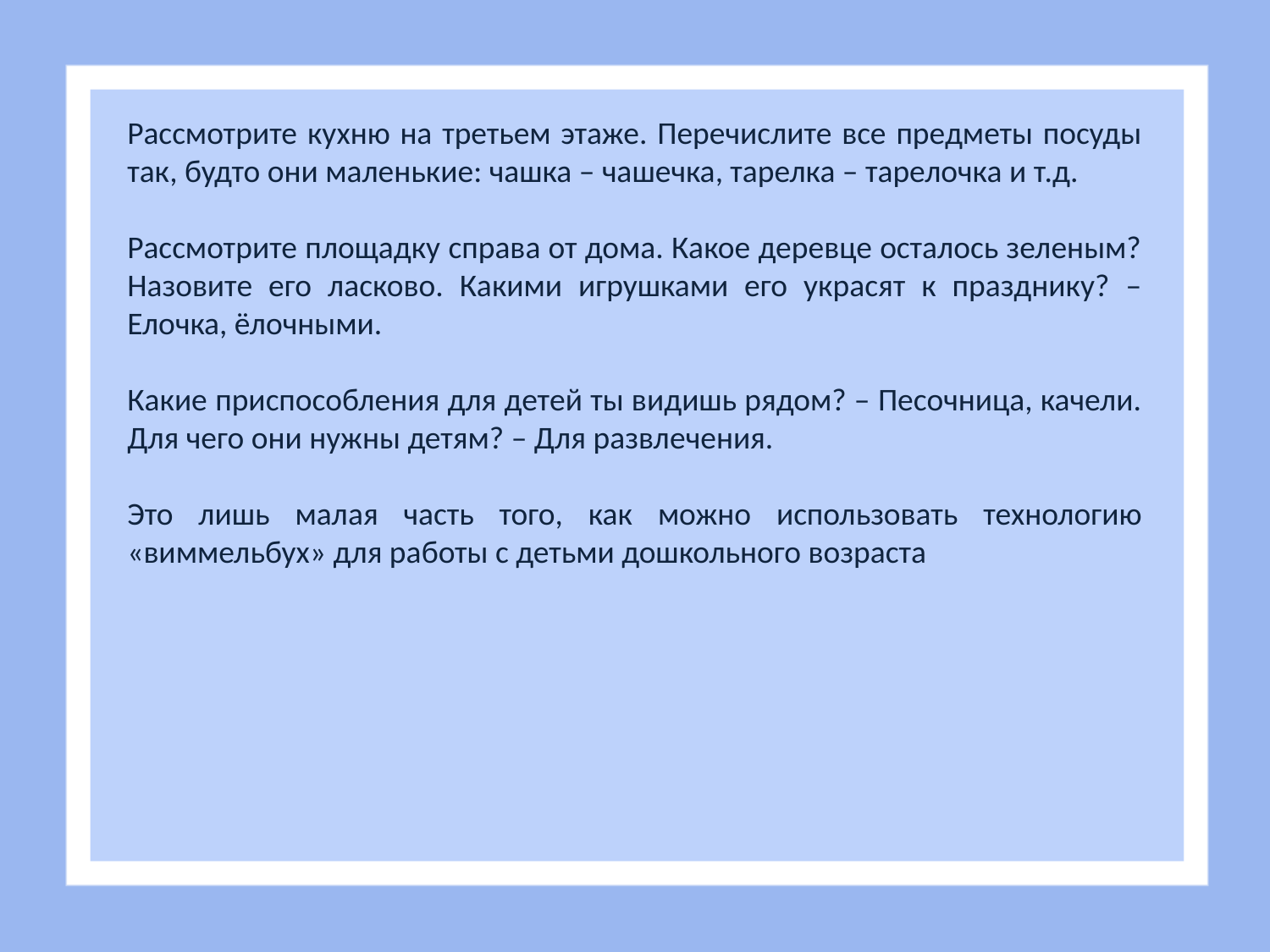

Рассмотрите кухню на третьем этаже. Перечислите все предметы посуды так, будто они маленькие: чашка – чашечка, тарелка – тарелочка и т.д.

Рассмотрите площадку справа от дома. Какое деревце осталось зеленым? Назовите его ласково. Какими игрушками его украсят к празднику? – Елочка, ёлочными.

Какие приспособления для детей ты видишь рядом? – Песочница, качели. Для чего они нужны детям? – Для развлечения.

Это лишь малая часть того, как можно использовать технологию «виммельбух» для работы с детьми дошкольного возраста